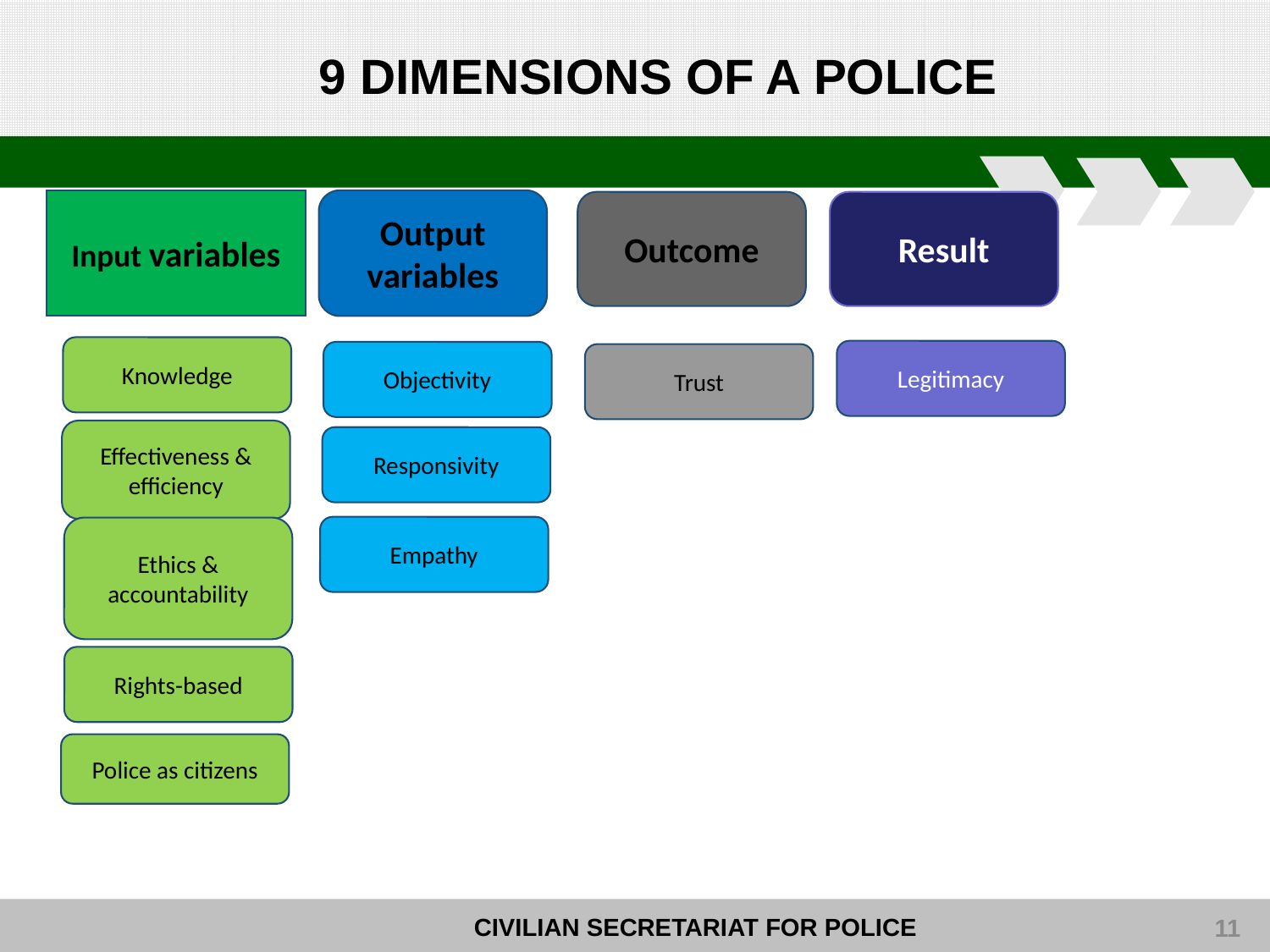

9 DIMENSIONS OF A POLICE

Input variables
Output variables
Outcome
Result

Knowledge
Legitimacy
Objectivity
Trust
Effectiveness & efficiency
Responsivity
Empathy
Ethics & accountability
Rights-based
Police as citizens
11